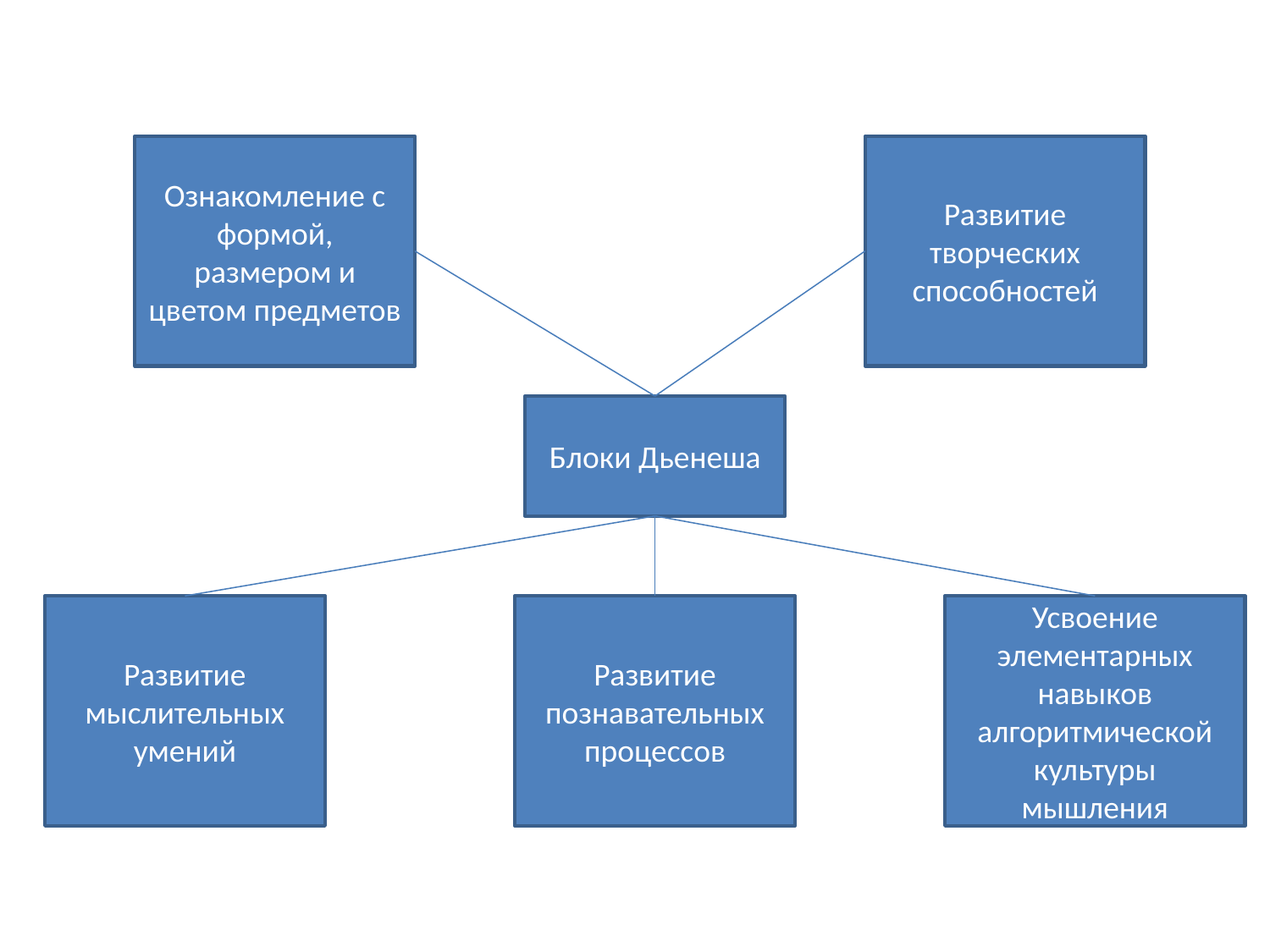

Ознакомление с формой, размером и цветом предметов
Развитие творческих способностей
Блоки Дьенеша
Развитие мыслительных умений
Развитие познавательных процессов
Усвоение элементарных навыков алгоритмической культуры мышления